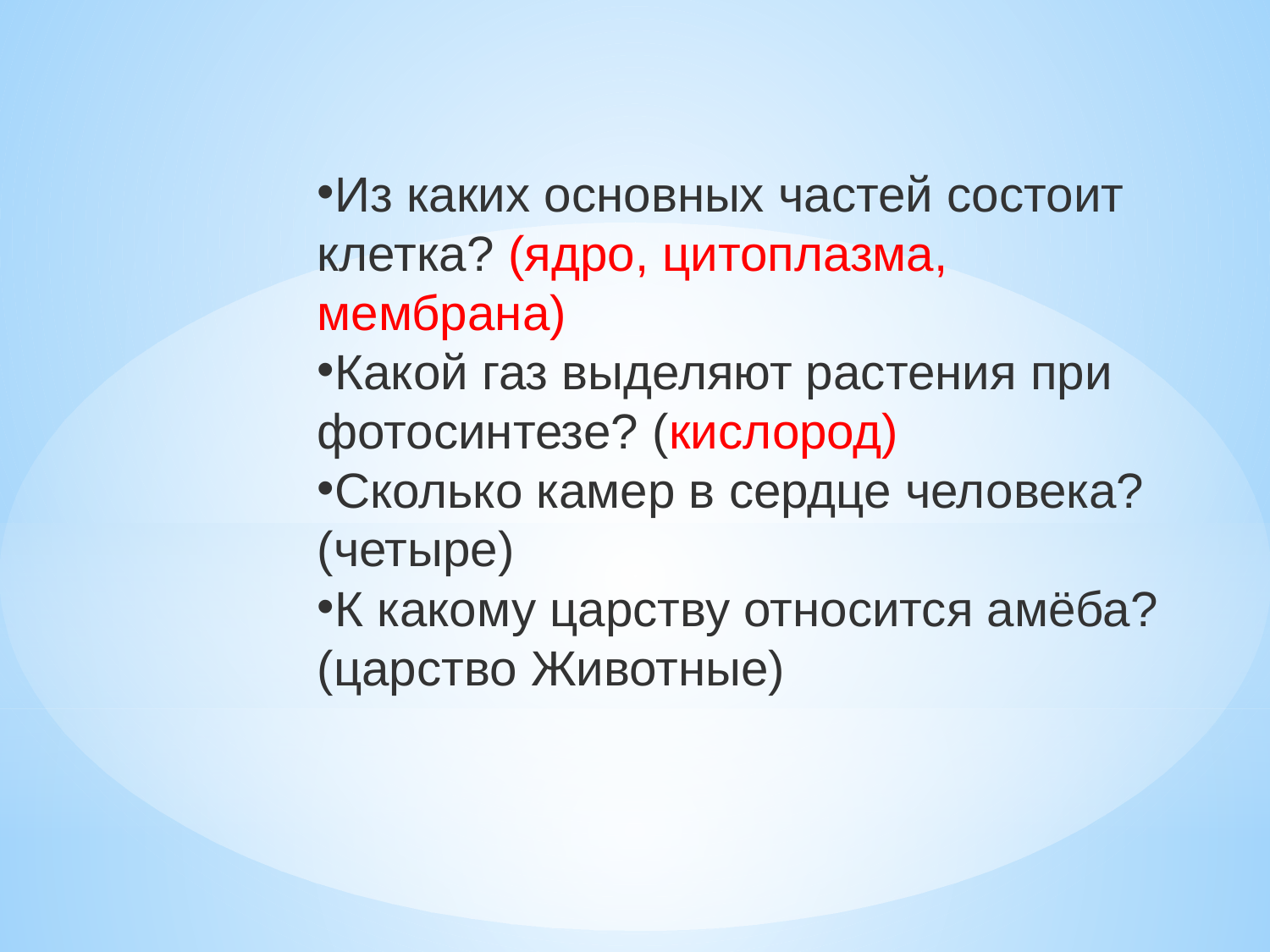

Из каких основных частей состоит клетка? (ядро, цитоплазма, мембрана)
Какой газ выделяют растения при фотосинтезе? (кислород)
Сколько камер в сердце человека? (четыре)
К какому царству относится амёба? (царство Животные)